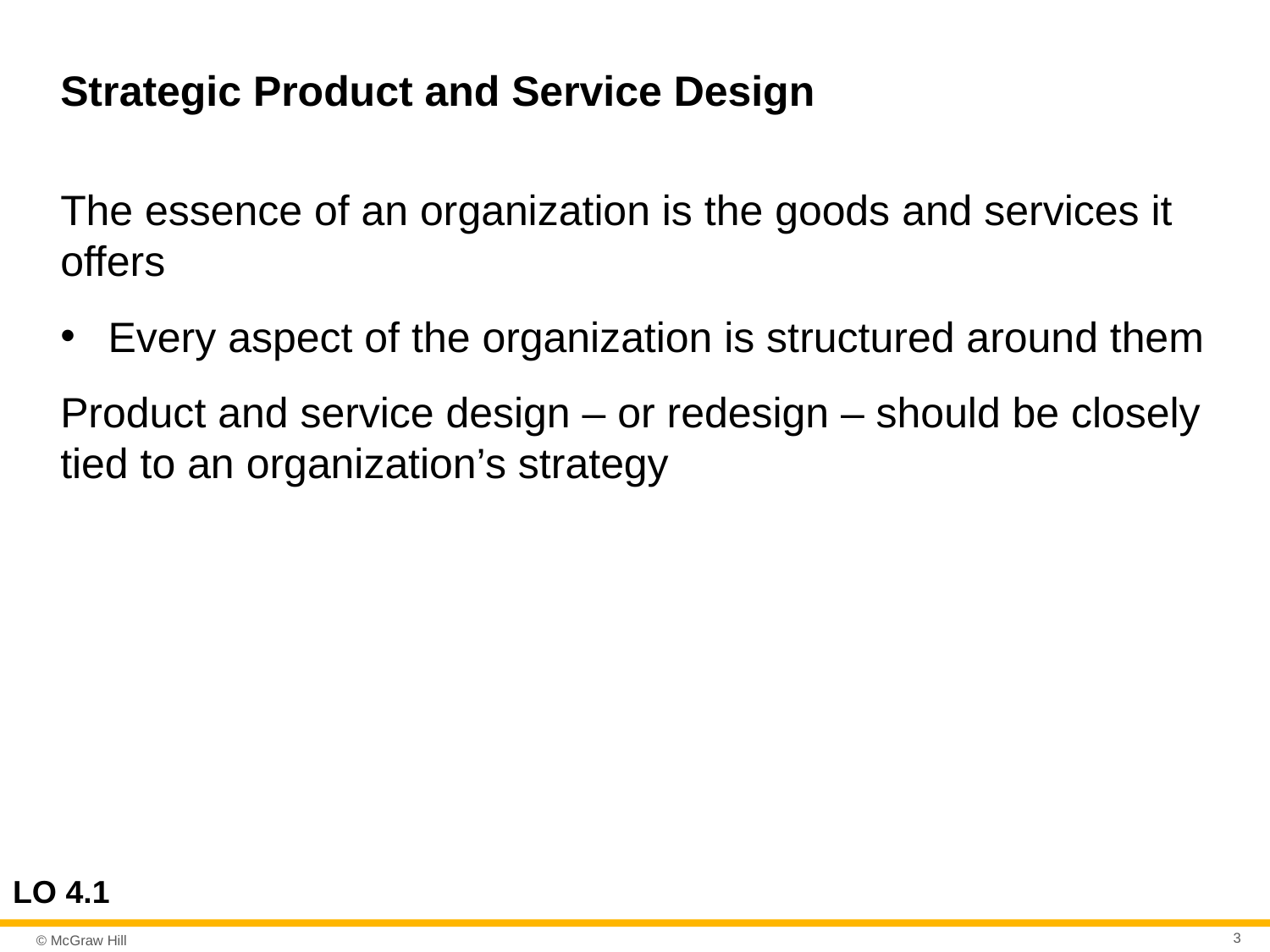

# Strategic Product and Service Design
The essence of an organization is the goods and services it offers
Every aspect of the organization is structured around them
Product and service design – or redesign – should be closely tied to an organization’s strategy
LO 4.1